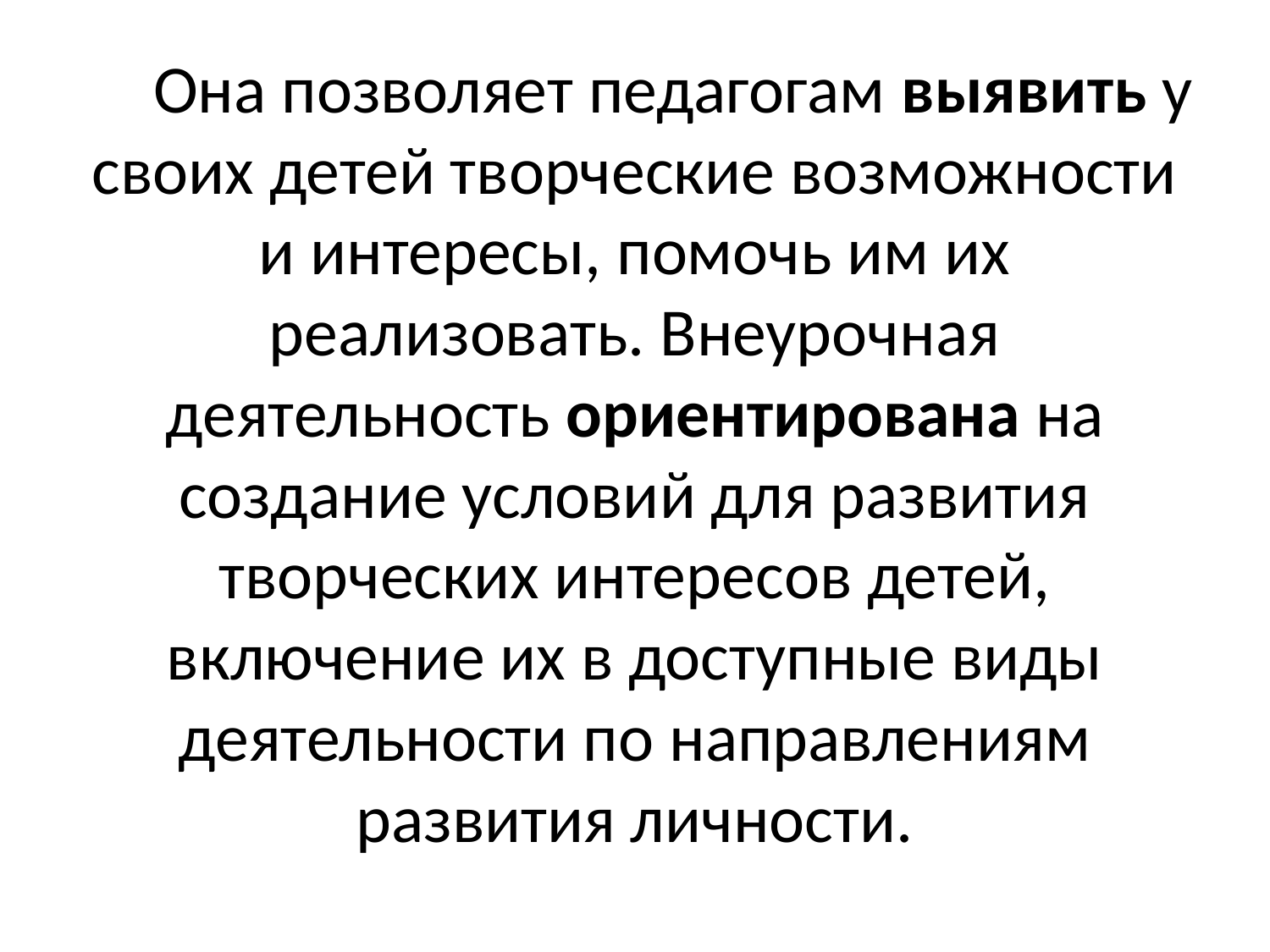

# Она позволяет педагогам выявить у своих детей творческие возможности и интересы, помочь им их реализовать. Внеурочная деятельность ориентирована на создание условий для развития творческих интересов детей, включение их в доступные виды деятельности по направлениям развития личности.